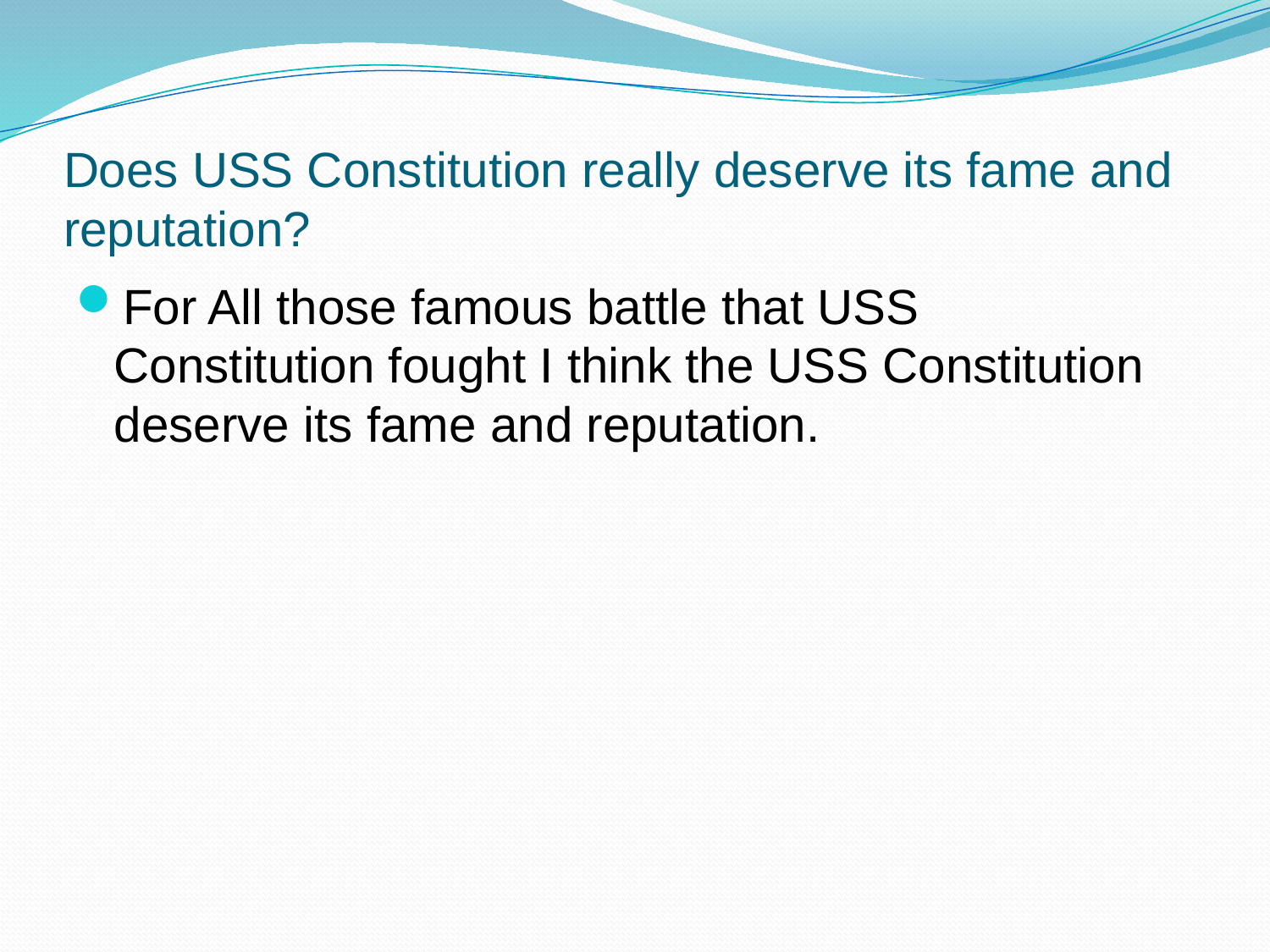

# Does USS Constitution really deserve its fame and reputation?
For All those famous battle that USS Constitution fought I think the USS Constitution deserve its fame and reputation.